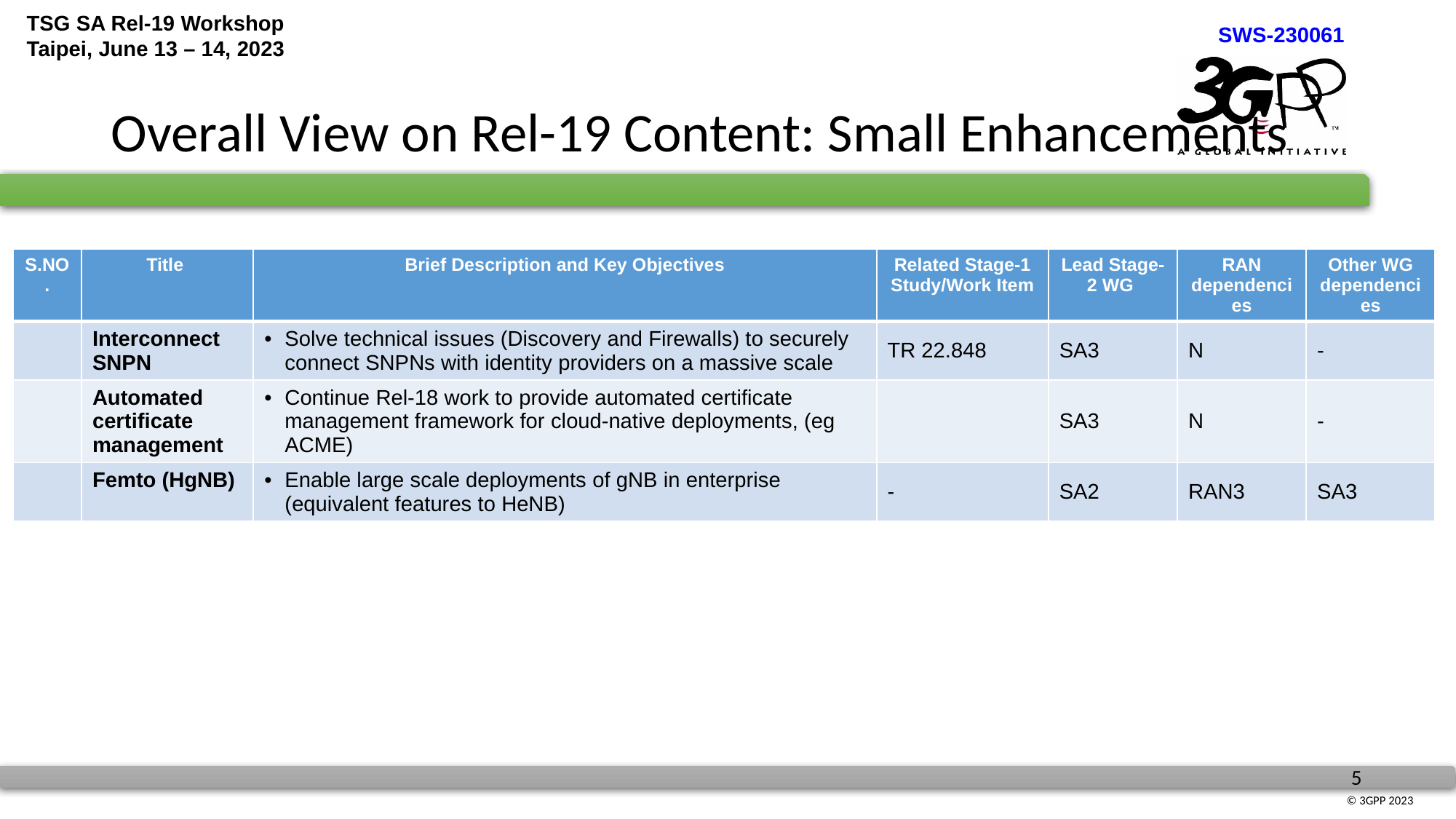

# Overall View on Rel-19 Content: Small Enhancements
| S.NO. | Title | Brief Description and Key Objectives | Related Stage-1 Study/Work Item | Lead Stage-2 WG | RAN dependencies | Other WG dependencies |
| --- | --- | --- | --- | --- | --- | --- |
|  | Interconnect SNPN | Solve technical issues (Discovery and Firewalls) to securely connect SNPNs with identity providers on a massive scale | TR 22.848 | SA3 | N | - |
|  | Automated certificate management | Continue Rel-18 work to provide automated certificate management framework for cloud-native deployments, (eg ACME) |  | SA3 | N | - |
|  | Femto (HgNB) | Enable large scale deployments of gNB in enterprise (equivalent features to HeNB) | - | SA2 | RAN3 | SA3 |